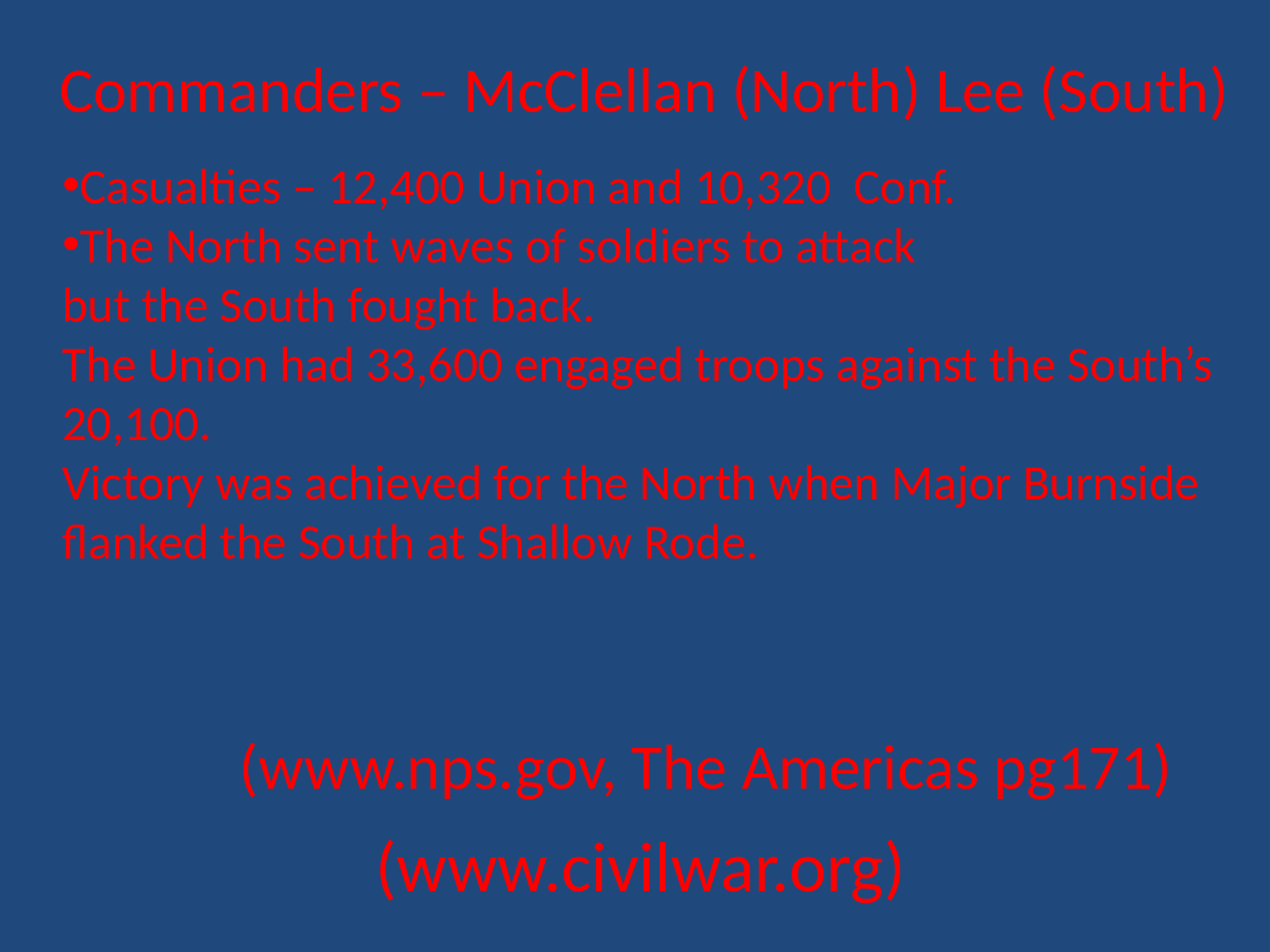

Commanders – McClellan (North) Lee (South)
Casualties – 12,400 Union and 10,320  Conf.
The North sent waves of soldiers to attack
but the South fought back.
The Union had 33,600 engaged troops against the South’s
20,100.
Victory was achieved for the North when Major Burnside
flanked the South at Shallow Rode.

(www.nps.gov, The Americas pg171)
(www.civilwar.org)